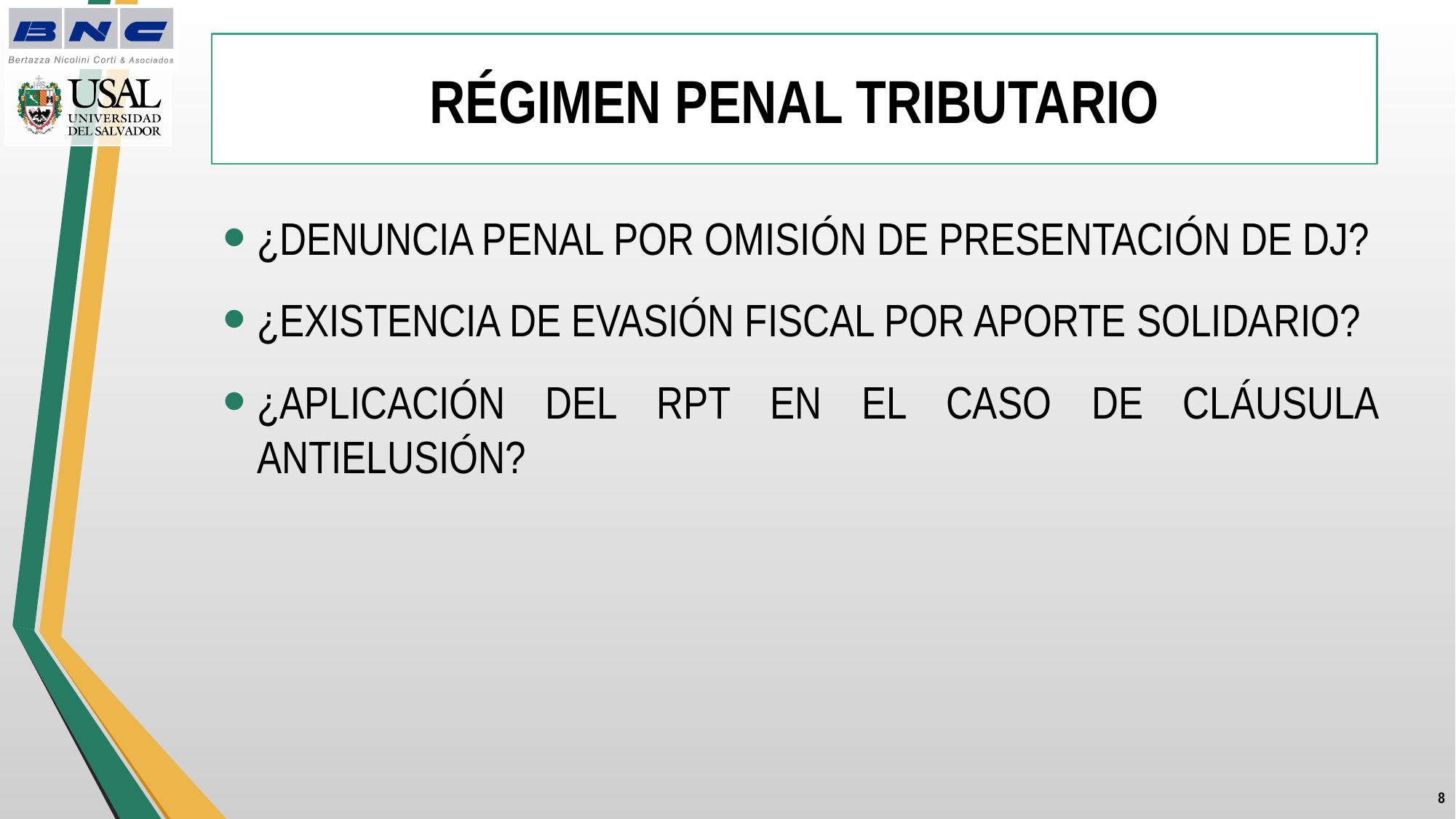

# RÉGIMEN PENAL TRIBUTARIO
¿DENUNCIA PENAL POR OMISIÓN DE PRESENTACIÓN DE DJ?
¿EXISTENCIA DE EVASIÓN FISCAL POR APORTE SOLIDARIO?
¿APLICACIÓN DEL RPT EN EL CASO DE CLÁUSULA ANTIELUSIÓN?
8